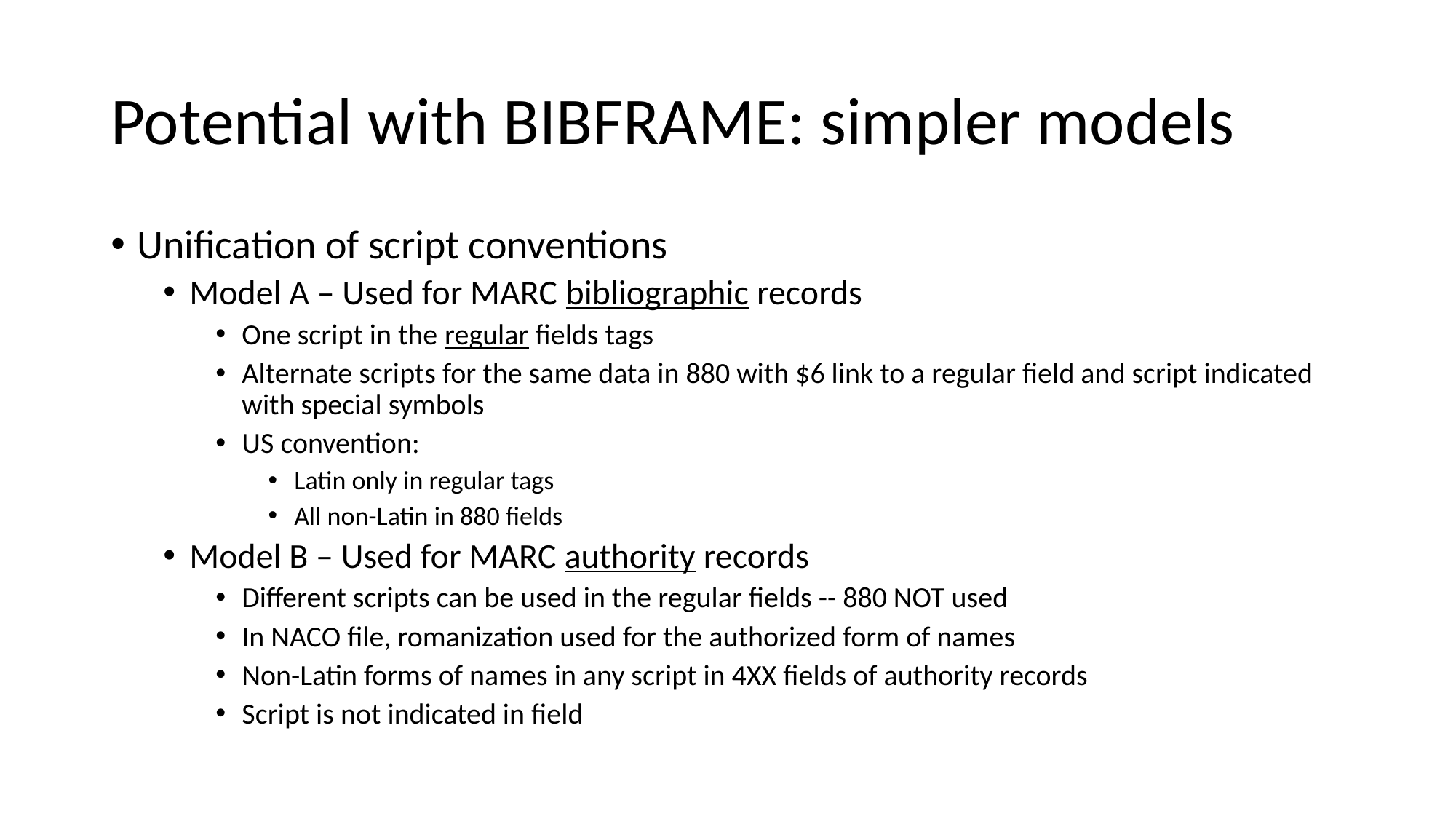

# Potential with BIBFRAME: simpler models
Unification of script conventions
Model A – Used for MARC bibliographic records
One script in the regular fields tags
Alternate scripts for the same data in 880 with $6 link to a regular field and script indicated with special symbols
US convention:
Latin only in regular tags
All non-Latin in 880 fields
Model B – Used for MARC authority records
Different scripts can be used in the regular fields -- 880 NOT used
In NACO file, romanization used for the authorized form of names
Non-Latin forms of names in any script in 4XX fields of authority records
Script is not indicated in field